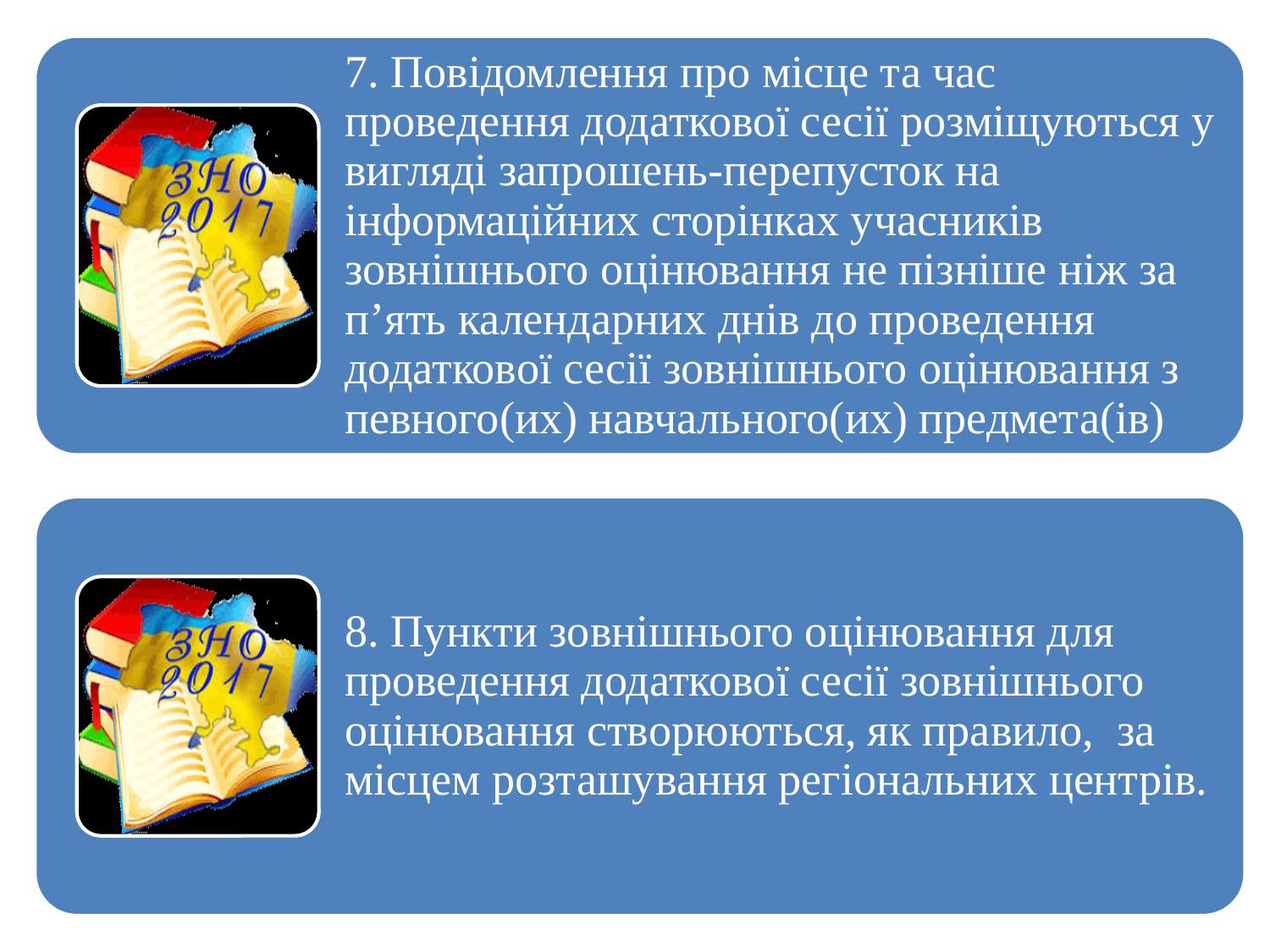

7. Повідомлення про місце та час проведення додаткової сесії розміщуються у вигляді запрошень-перепусток на інформаційних сторінках учасників зовнішнього оцінювання не пізніше ніж за п’ять календарних днів до проведення додаткової сесії зовнішнього оцінювання з певного(их) навчального(их) предмета(ів)
8. Пункти зовнішнього оцінювання для проведення додаткової сесії зовнішнього оцінювання створюються, як правило,  за місцем розташування регіональних центрів.